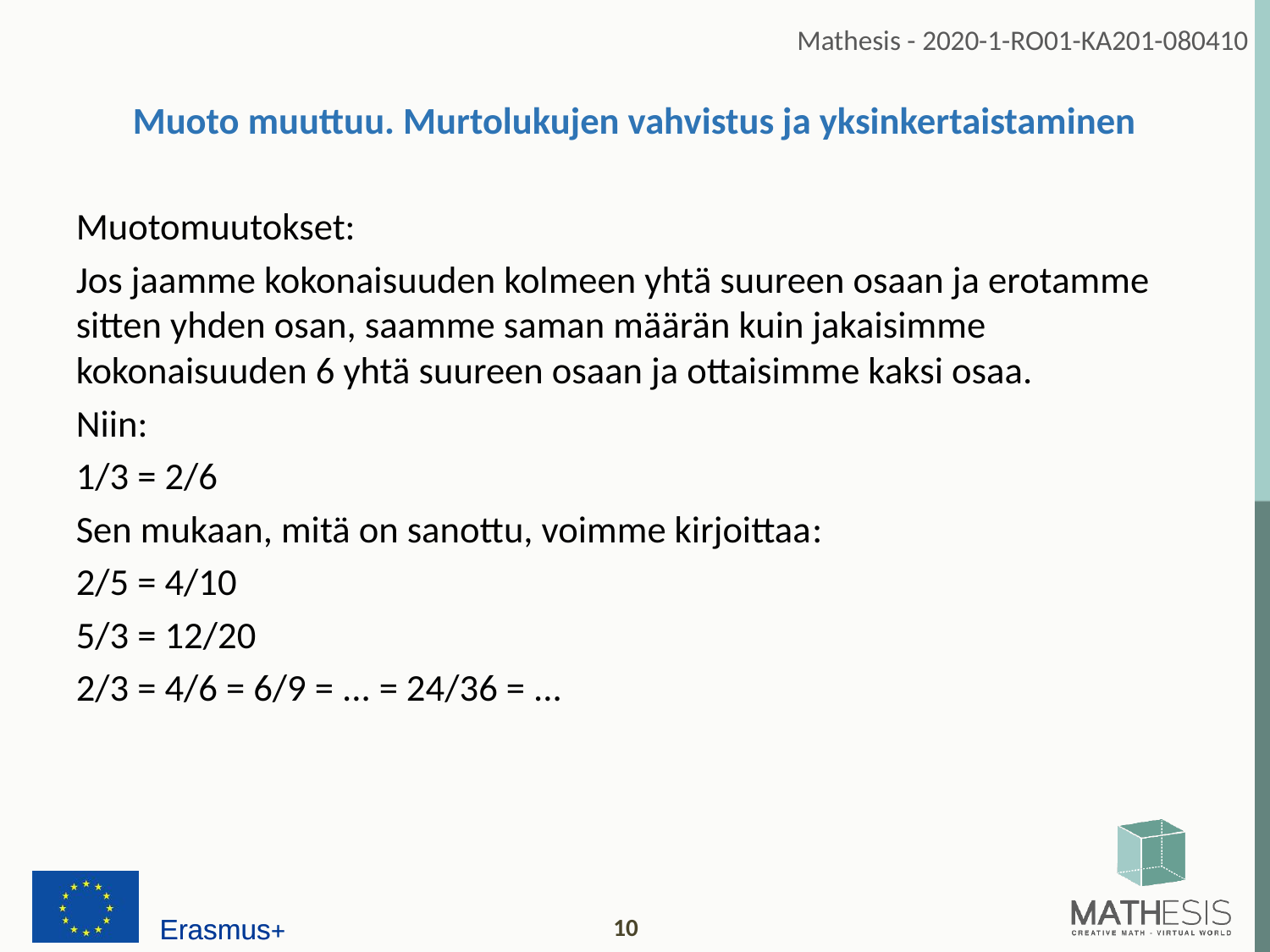

Muoto muuttuu. Murtolukujen vahvistus ja yksinkertaistaminen

Muotomuutokset:
Jos jaamme kokonaisuuden kolmeen yhtä suureen osaan ja erotamme sitten yhden osan, saamme saman määrän kuin jakaisimme kokonaisuuden 6 yhtä suureen osaan ja ottaisimme kaksi osaa.
Niin:
1/3 = 2/6
Sen mukaan, mitä on sanottu, voimme kirjoittaa:
2/5 = 4/10
5/3 = 12/20
2/3 = 4/6 = 6/9 = ... = 24/36 = ...